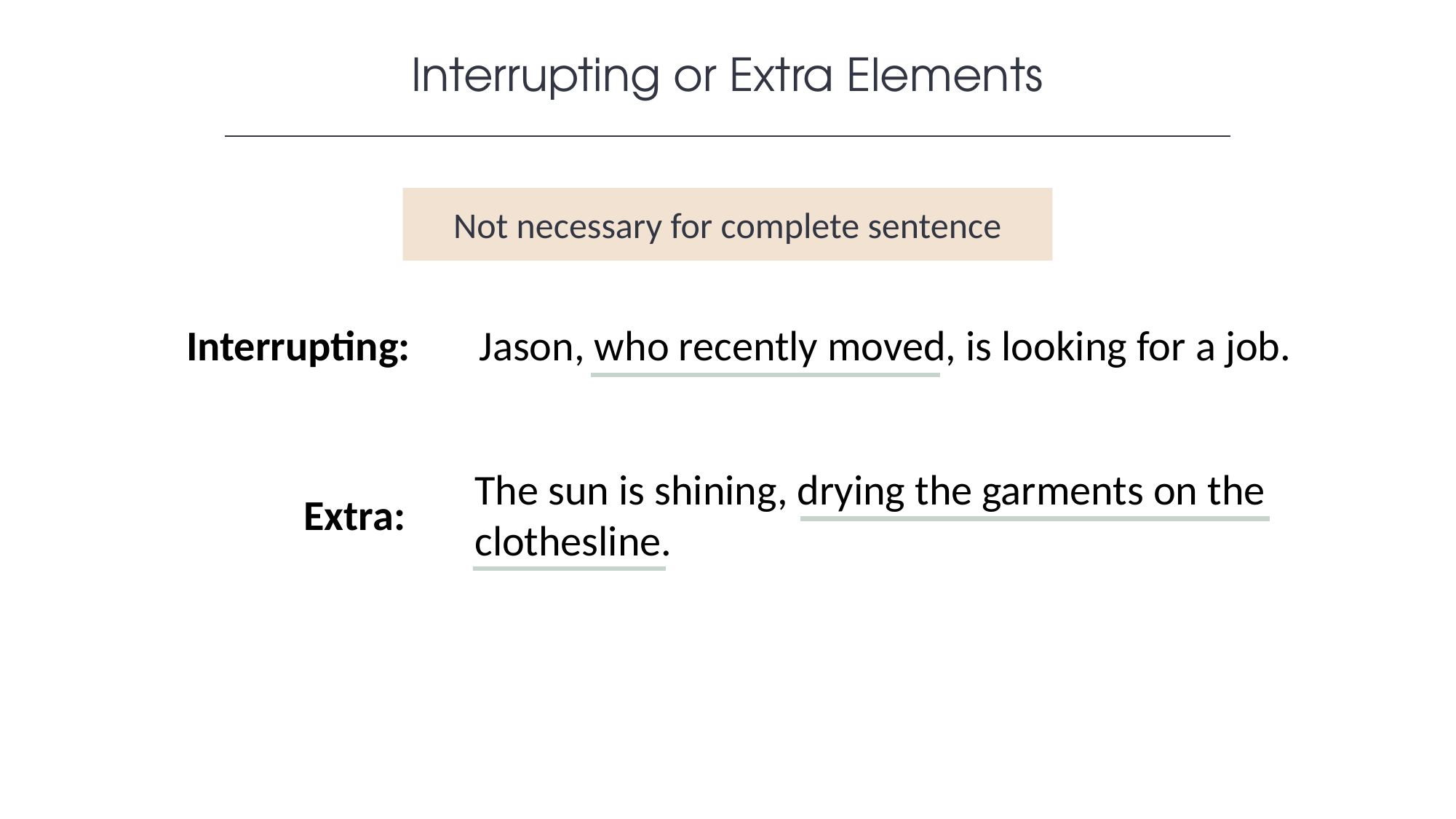

Interrupting or Extra Elements
HAWKES LEARNING

Not necessary for complete sentence
Interrupting:
Jason, who recently moved, is looking for a job.
The sun is shining, drying the garments on the clothesline.
Extra: